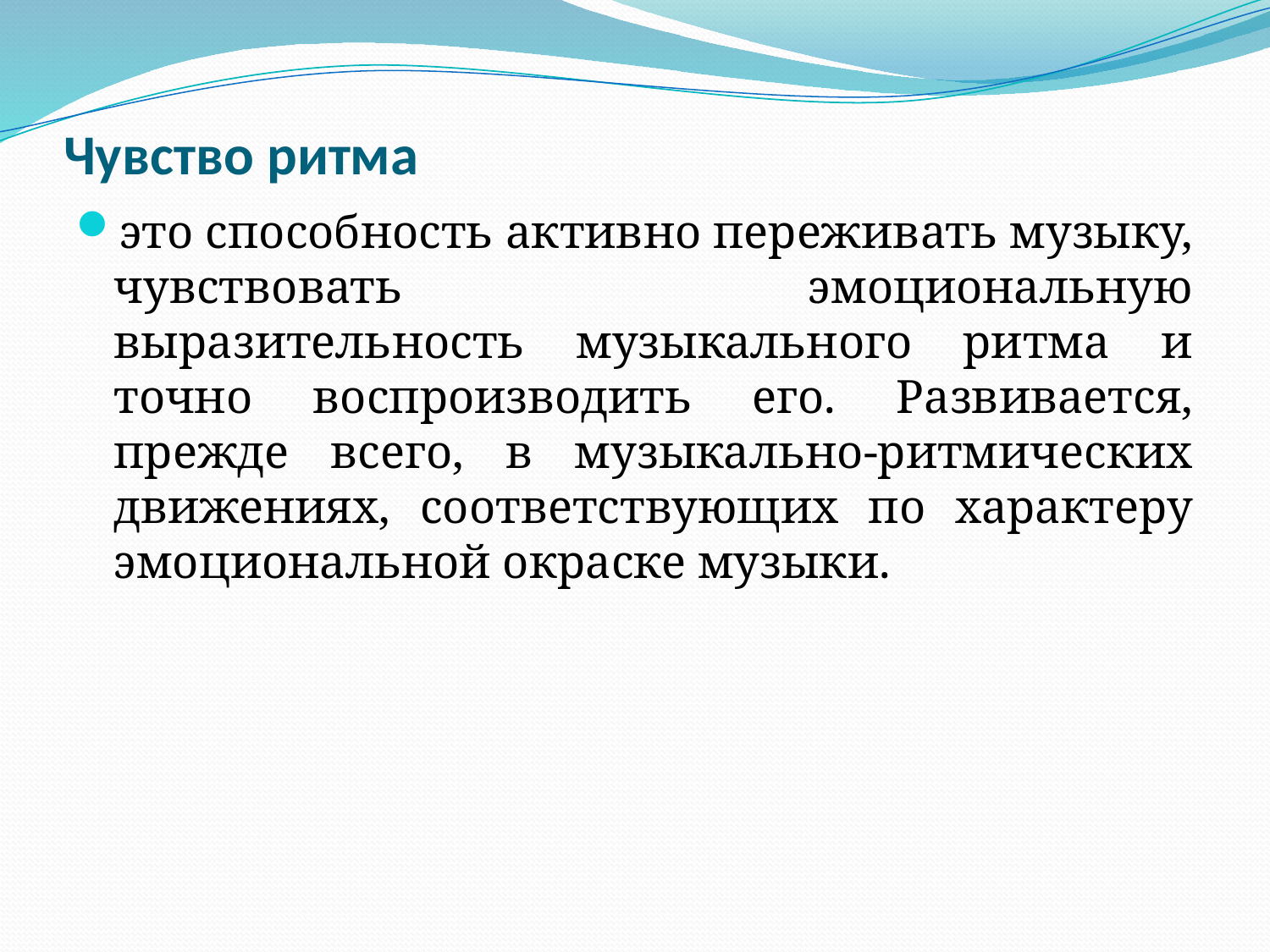

# Чувство ритма
это способность активно переживать музыку, чувствовать эмоциональную выразительность музыкального ритма и точно воспроизводить его. Развивается, прежде всего, в музыкально-ритмических движениях, соответствующих по характеру эмоциональной окраске музыки.